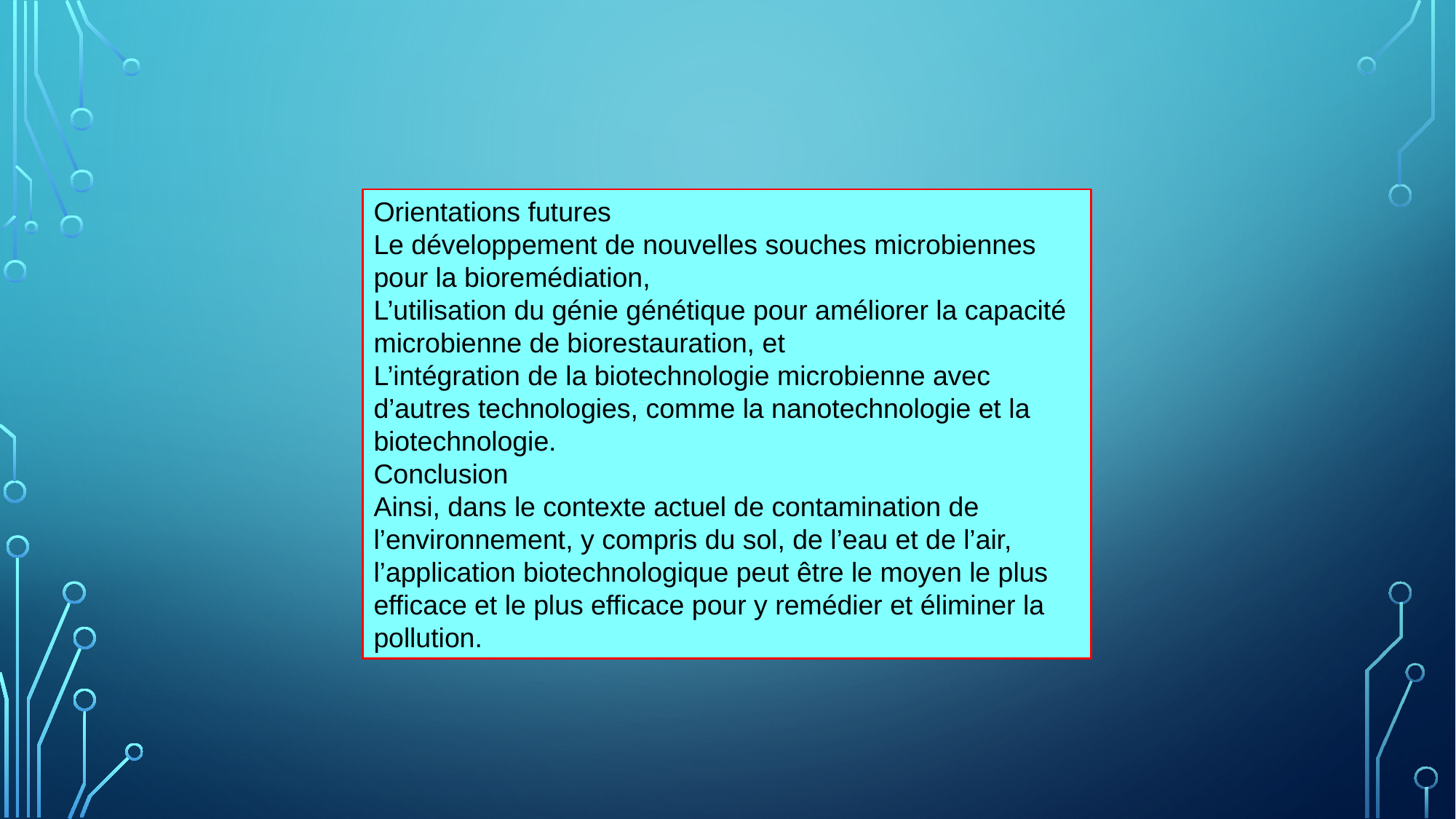

Orientations futures
Le développement de nouvelles souches microbiennes pour la bioremédiation,
L’utilisation du génie génétique pour améliorer la capacité microbienne de biorestauration, et
L’intégration de la biotechnologie microbienne avec d’autres technologies, comme la nanotechnologie et la biotechnologie.
Conclusion
Ainsi, dans le contexte actuel de contamination de l’environnement, y compris du sol, de l’eau et de l’air, l’application biotechnologique peut être le moyen le plus efficace et le plus efficace pour y remédier et éliminer la pollution.